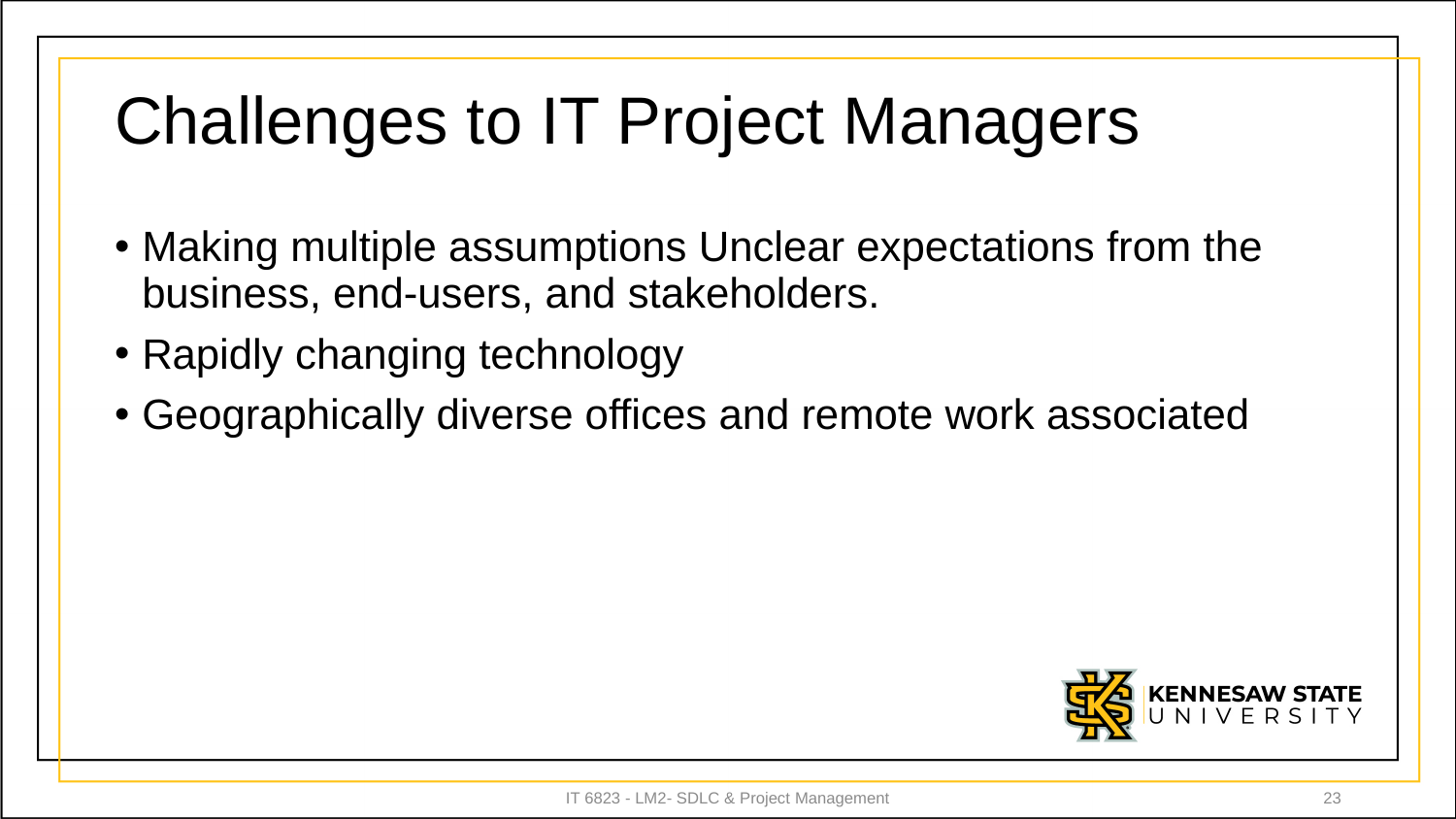

# Challenges to IT Project Managers
Making multiple assumptions Unclear expectations from the business, end-users, and stakeholders.
Rapidly changing technology
Geographically diverse offices and remote work associated

IT 6823 - LM2- SDLC & Project Management
23